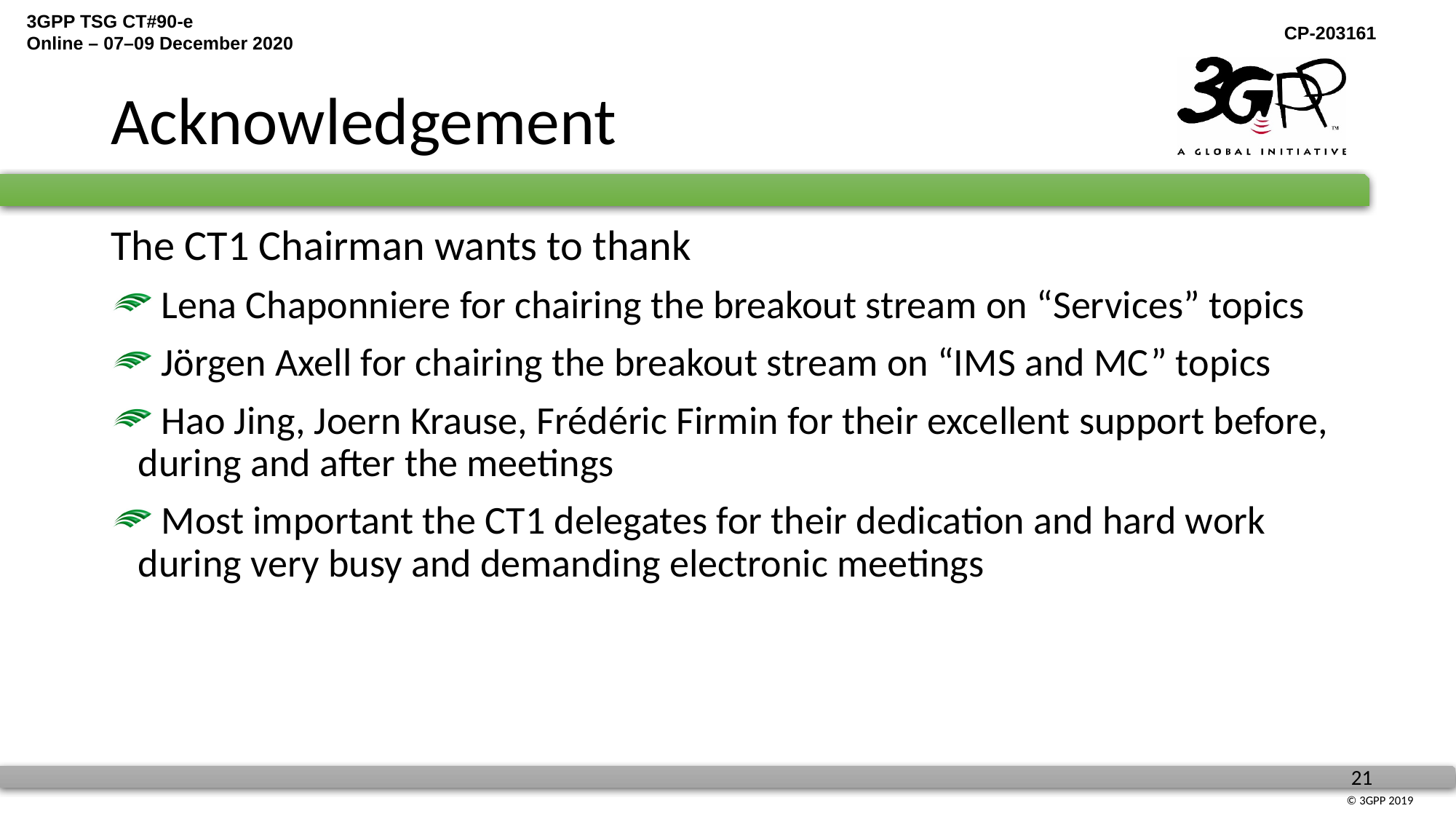

# Acknowledgement
The CT1 Chairman wants to thank
 Lena Chaponniere for chairing the breakout stream on “Services” topics
 Jörgen Axell for chairing the breakout stream on “IMS and MC” topics
 Hao Jing, Joern Krause, Frédéric Firmin for their excellent support before, during and after the meetings
 Most important the CT1 delegates for their dedication and hard work during very busy and demanding electronic meetings